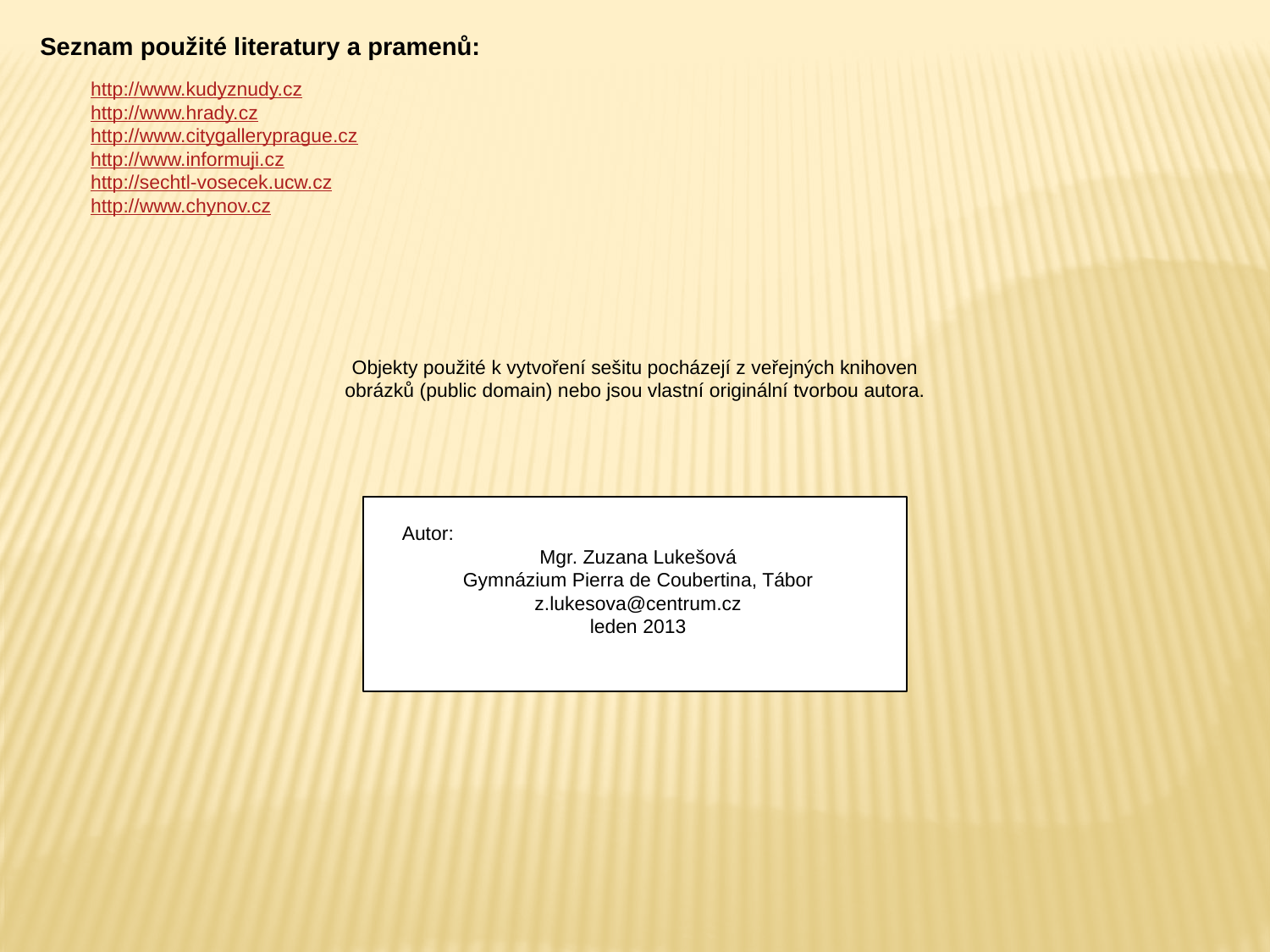

Seznam použité literatury a pramenů:
http://www.kudyznudy.cz
http://www.hrady.cz
http://www.citygalleryprague.cz
http://www.informuji.cz
http://sechtl-vosecek.ucw.cz
http://www.chynov.cz

Objekty použité k vytvoření sešitu pocházejí z veřejných knihoven obrázků (public domain) nebo jsou vlastní originální tvorbou autora.

Autor:
Mgr. Zuzana Lukešová
Gymnázium Pierra de Coubertina, Tábor
z.lukesova@centrum.cz
leden 2013